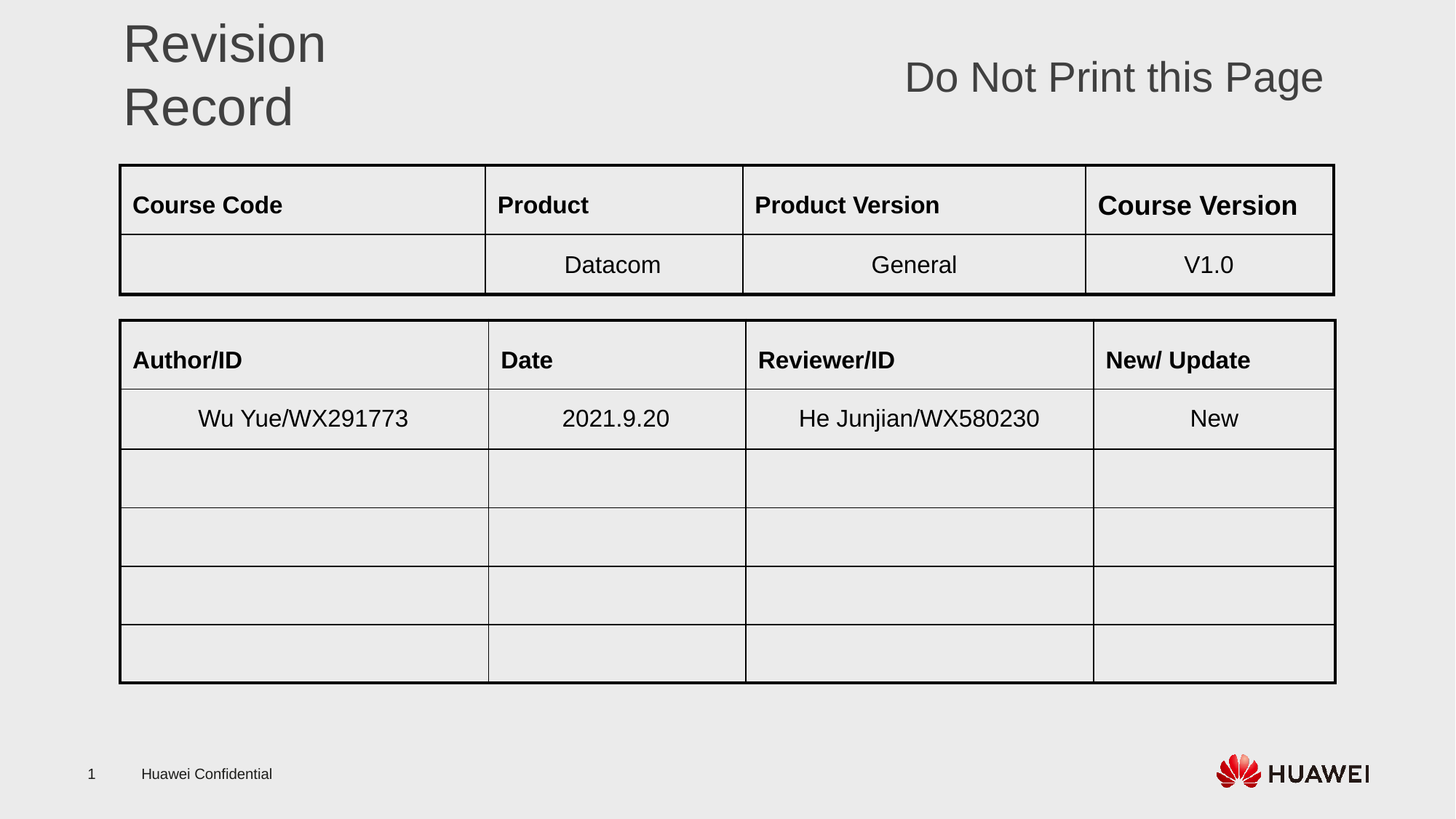

Datacom
General
V1.0
Wu Yue/WX291773
2021.9.20
He Junjian/WX580230
New